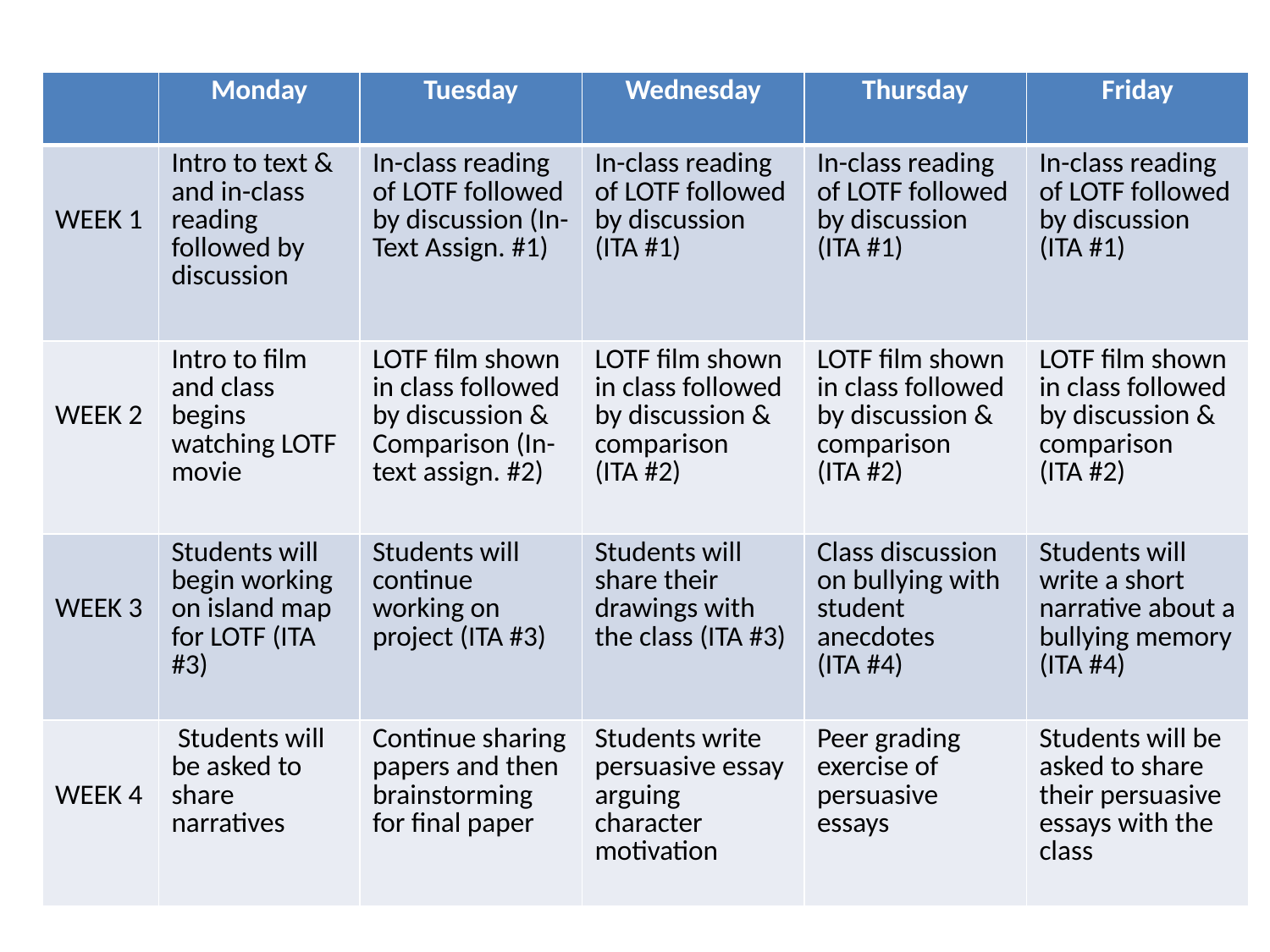

|  | Monday | Tuesday | Wednesday | Thursday | Friday |
| --- | --- | --- | --- | --- | --- |
| WEEK 1 | Intro to text & and in-class reading followed by discussion | In-class reading of LOTF followed by discussion (In-Text Assign. #1) | In-class reading of LOTF followed by discussion (ITA #1) | In-class reading of LOTF followed by discussion (ITA #1) | In-class reading of LOTF followed by discussion (ITA #1) |
| WEEK 2 | Intro to film and class begins watching LOTF movie | LOTF film shown in class followed by discussion & Comparison (In-text assign. #2) | LOTF film shown in class followed by discussion & comparison (ITA #2) | LOTF film shown in class followed by discussion & comparison (ITA #2) | LOTF film shown in class followed by discussion & comparison (ITA #2) |
| WEEK 3 | Students will begin working on island map for LOTF (ITA #3) | Students will continue working on project (ITA #3) | Students will share their drawings with the class (ITA #3) | Class discussion on bullying with student anecdotes (ITA #4) | Students will write a short narrative about a bullying memory (ITA #4) |
| WEEK 4 | Students will be asked to share narratives | Continue sharing papers and then brainstorming for final paper | Students write persuasive essay arguing character motivation | Peer grading exercise of persuasive essays | Students will be asked to share their persuasive essays with the class |